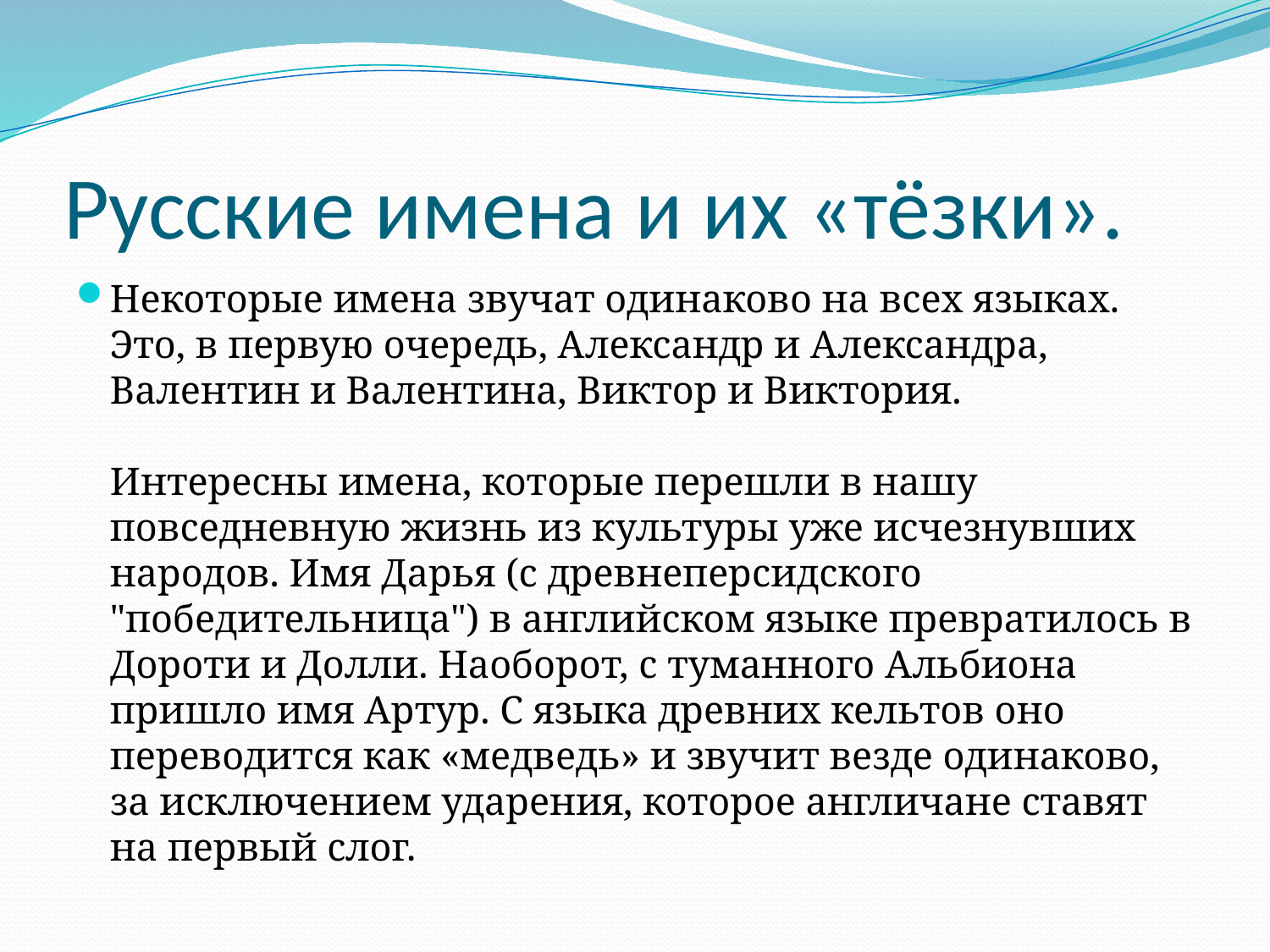

# Русские имена и их «тёзки».
Некоторые имена звучат одинаково на всех языках. Это, в первую очередь, Александр и Александра, Валентин и Валентина, Виктор и Виктория.
Интересны имена, которые перешли в нашу повседневную жизнь из культуры уже исчезнувших народов. Имя Дарья (с древнеперсидского "победительница") в английском языке превратилось в Дороти и Долли. Наоборот, с туманного Альбиона пришло имя Артур. С языка древних кельтов оно переводится как «медведь» и звучит везде одинаково, за исключением ударения, которое англичане ставят на первый слог.